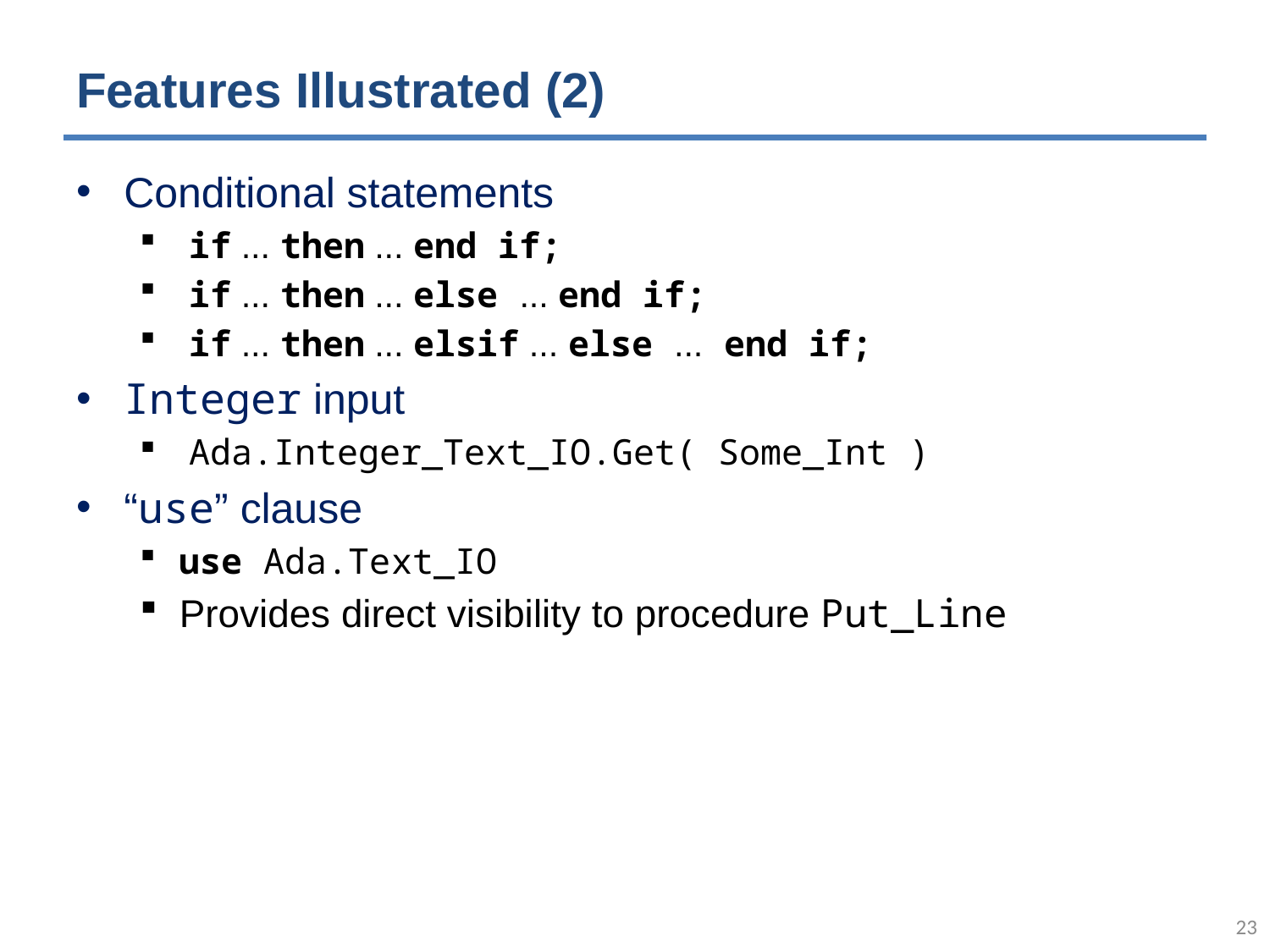

# Features Illustrated (2)
Conditional statements
 if ... then ... end if;
 if ... then ... else ... end if;
 if ... then ... elsif ... else ... end if;
Integer input
 Ada.Integer_Text_IO.Get( Some_Int )
“use” clause
use Ada.Text_IO
Provides direct visibility to procedure Put_Line

23